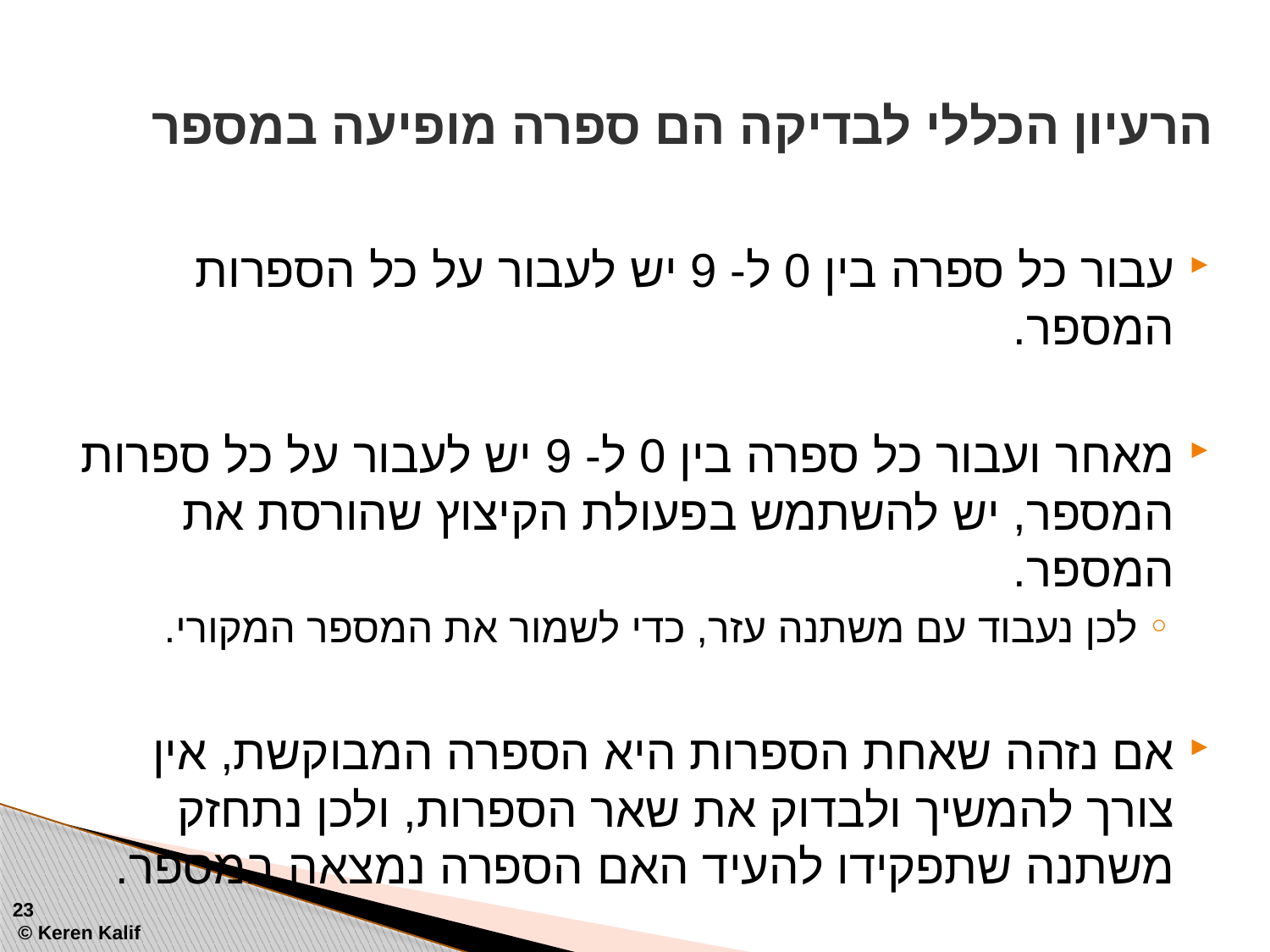

# הרעיון הכללי לבדיקה הם ספרה מופיעה במספר

עבור כל ספרה בין 0 ל- 9 יש לעבור על כל הספרות המספר.

מאחר ועבור כל ספרה בין 0 ל- 9 יש לעבור על כל ספרות המספר, יש להשתמש בפעולת הקיצוץ שהורסת את המספר.
לכן נעבוד עם משתנה עזר, כדי לשמור את המספר המקורי.

אם נזהה שאחת הספרות היא הספרה המבוקשת, אין צורך להמשיך ולבדוק את שאר הספרות, ולכן נתחזק משתנה שתפקידו להעיד האם הספרה נמצאה במספר.

23
 © Keren Kalif